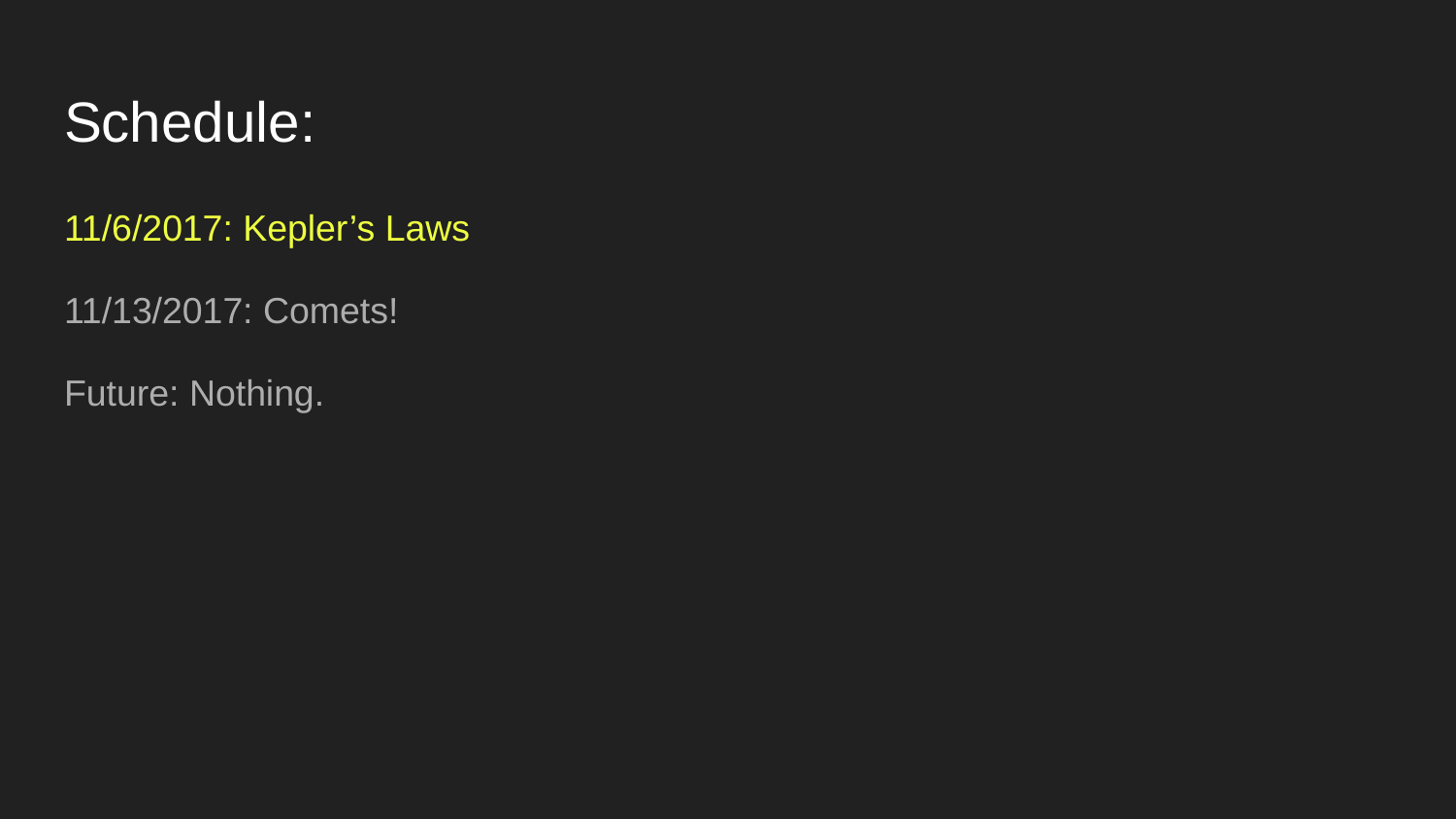

# Schedule:
11/6/2017: Kepler’s Laws
11/13/2017: Comets!
Future: Nothing.